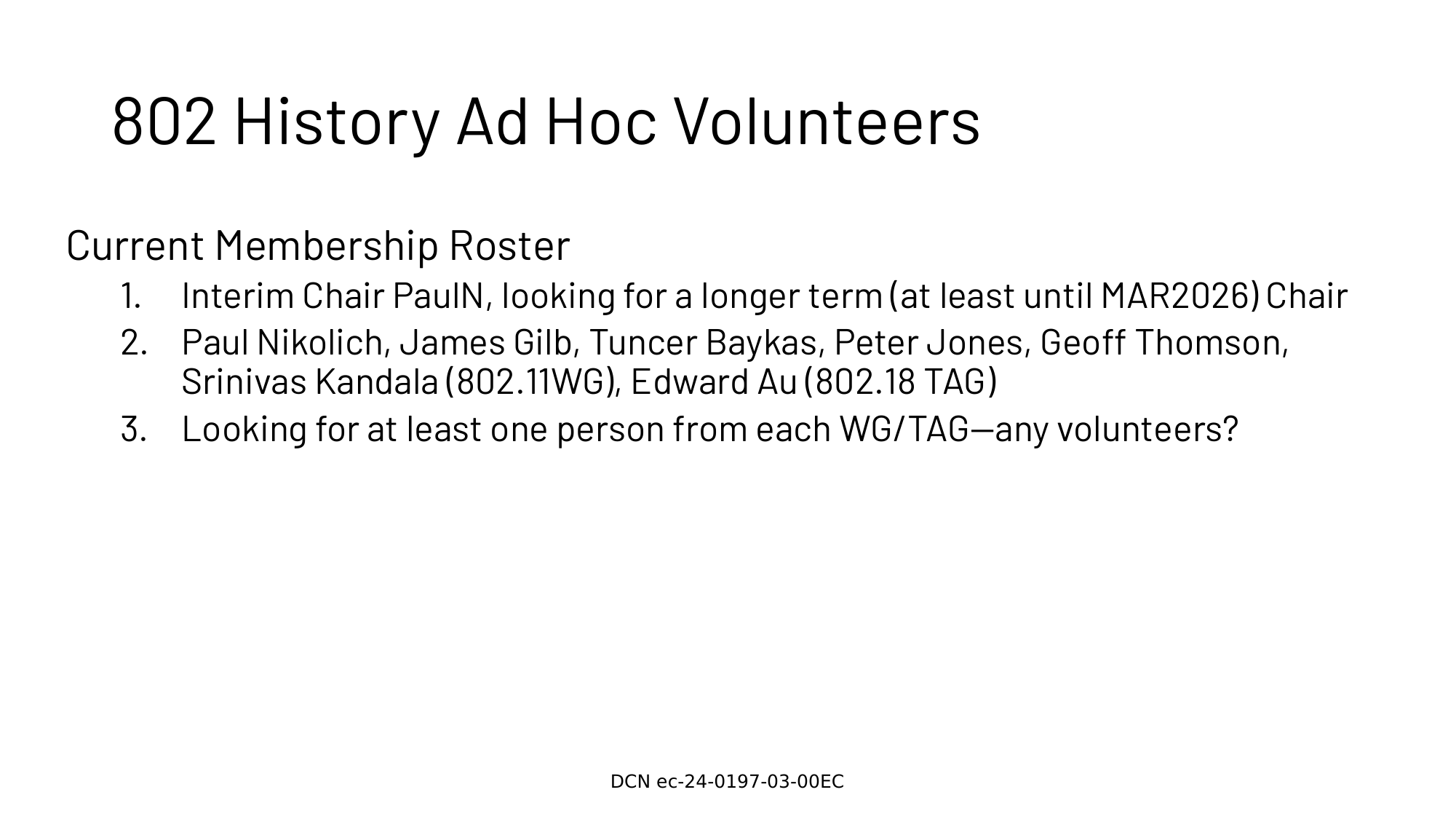

# 802 History Ad Hoc Volunteers
Current Membership Roster
Interim Chair PaulN, looking for a longer term (at least until MAR2026) Chair
Paul Nikolich, James Gilb, Tuncer Baykas, Peter Jones, Geoff Thomson, Srinivas Kandala (802.11WG), Edward Au (802.18 TAG)
Looking for at least one person from each WG/TAG—any volunteers?

DCN ec-24-0197-03-00EC